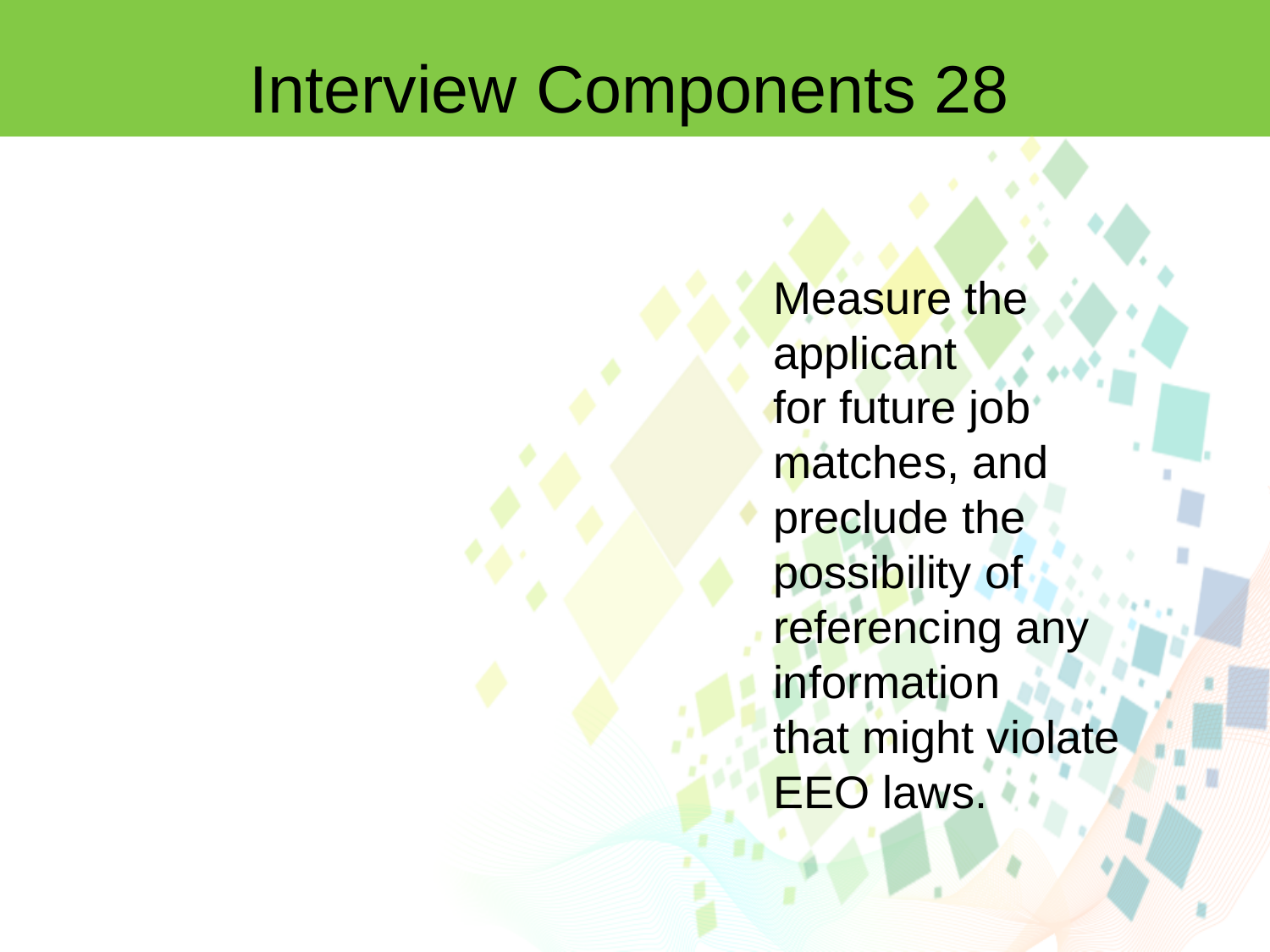

Interview Components 28
Measure the applicant
for future job matches, and preclude the possibility of referencing any information
that might violate EEO laws.